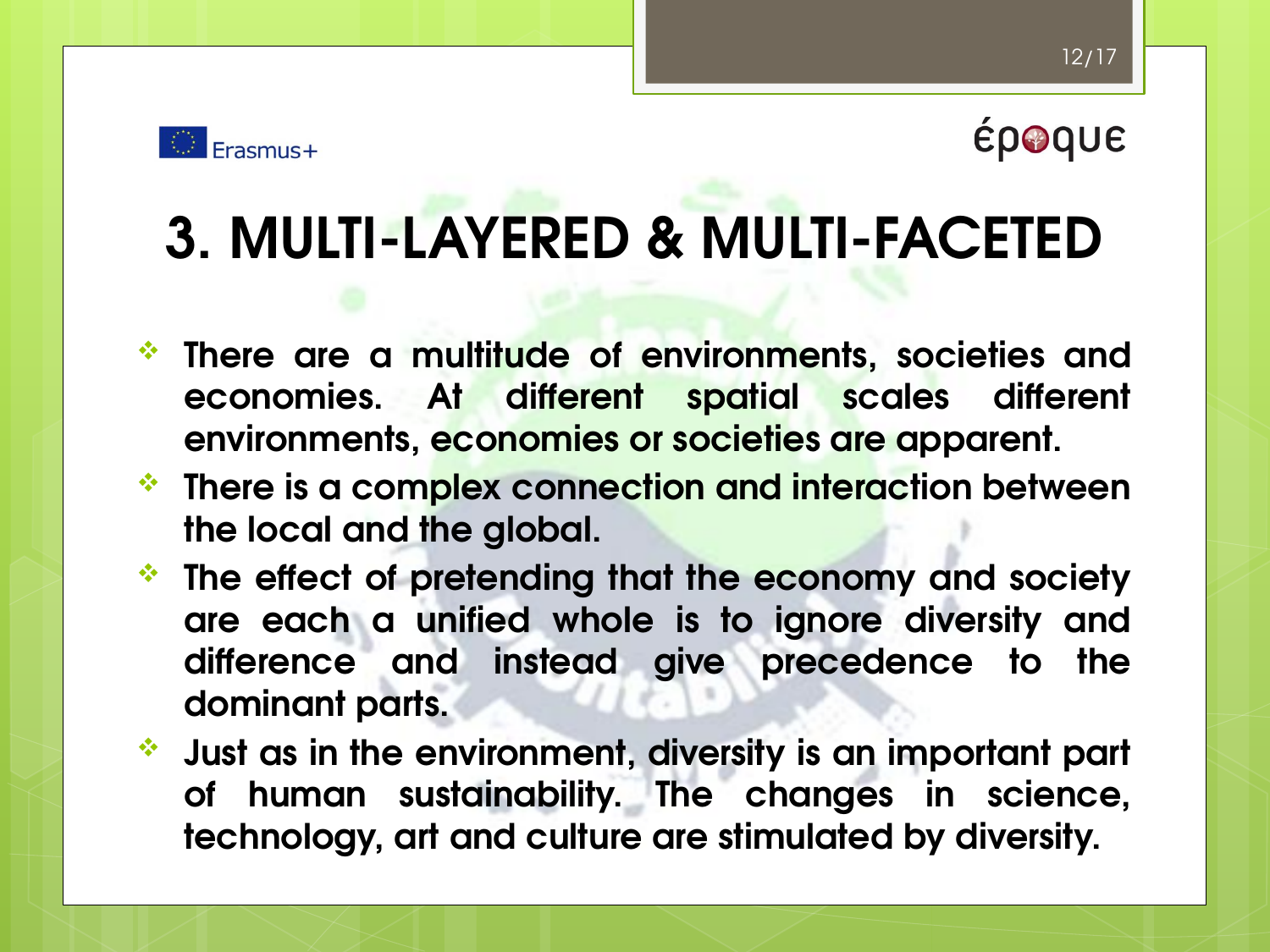

12/17
# 3. MULTI-LAYERED & MULTI-FACETED
There are a multitude of environments, societies and economies. At different spatial scales different environments, economies or societies are apparent.
There is a complex connection and interaction between the local and the global.
The effect of pretending that the economy and society are each a unified whole is to ignore diversity and difference and instead give precedence to the dominant parts.
Just as in the environment, diversity is an important part of human sustainability. The changes in science, technology, art and culture are stimulated by diversity.